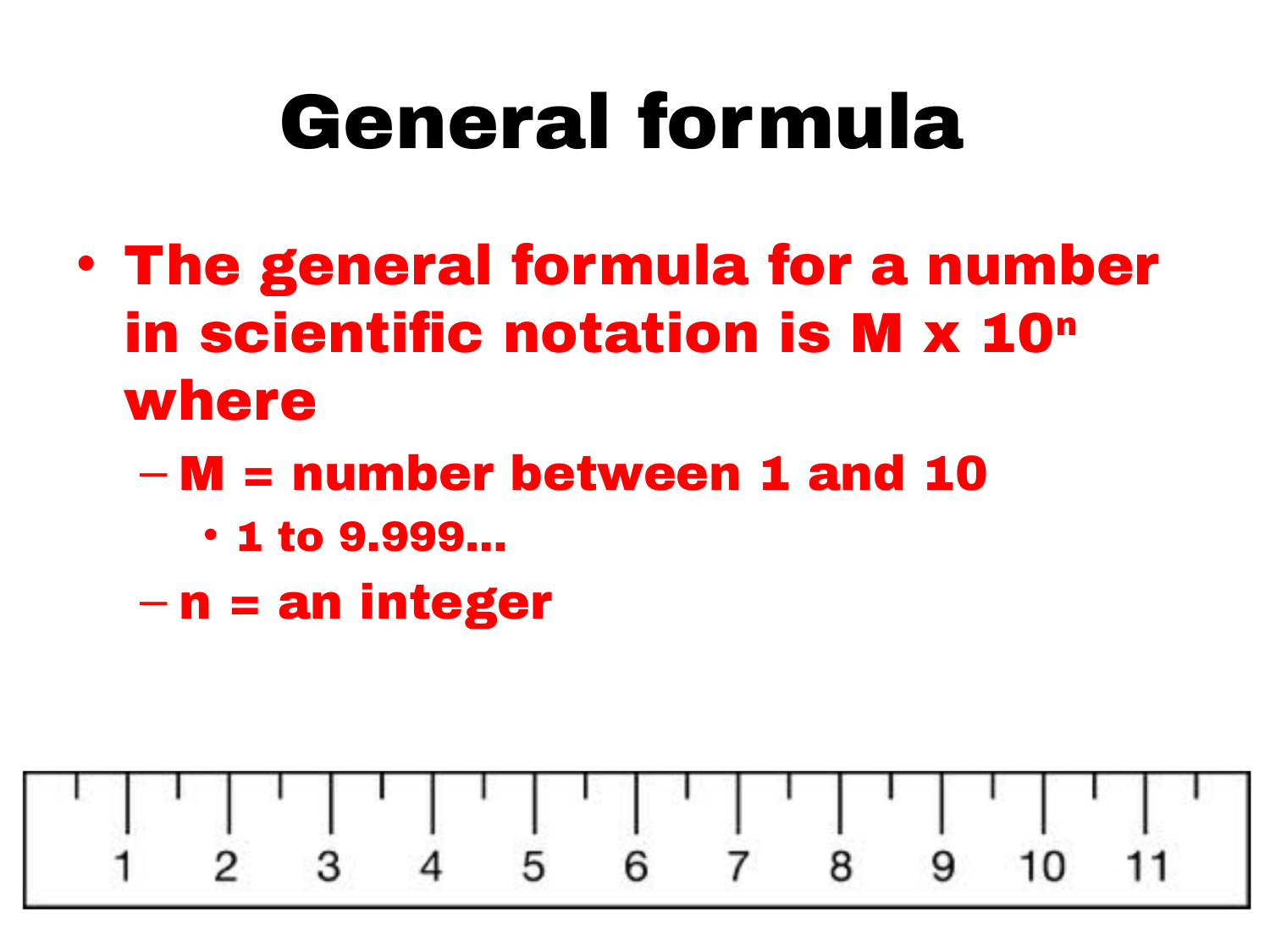

# General formula
The general formula for a number in scientific notation is M x 10n where
M = number between 1 and 10
1 to 9.999…
n = an integer